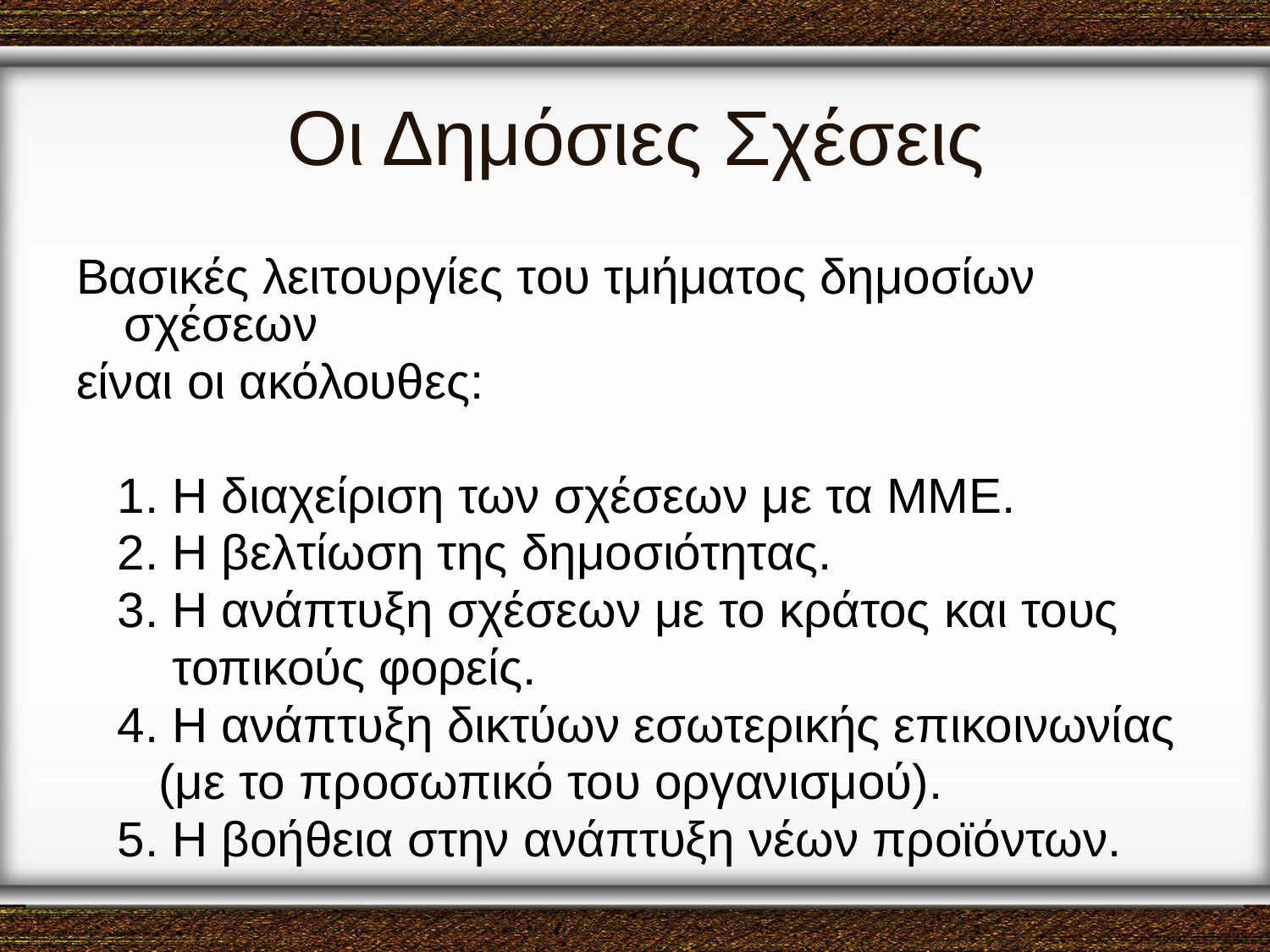

# Οι Δημόσιες Σχέσεις
Βασικές λειτουργίες του τμήματος δημοσίων σχέσεων
είναι οι ακόλουθες:

   1. Η διαχείριση των σχέσεων με τα ΜΜΕ.
   2. Η βελτίωση της δημοσιότητας.
   3. Η ανάπτυξη σχέσεων με το κράτος και τους
       τοπικούς φορείς.
   4. Η ανάπτυξη δικτύων εσωτερικής επικοινωνίας
      (με το προσωπικό του οργανισμού).
   5. Η βοήθεια στην ανάπτυξη νέων προϊόντων.